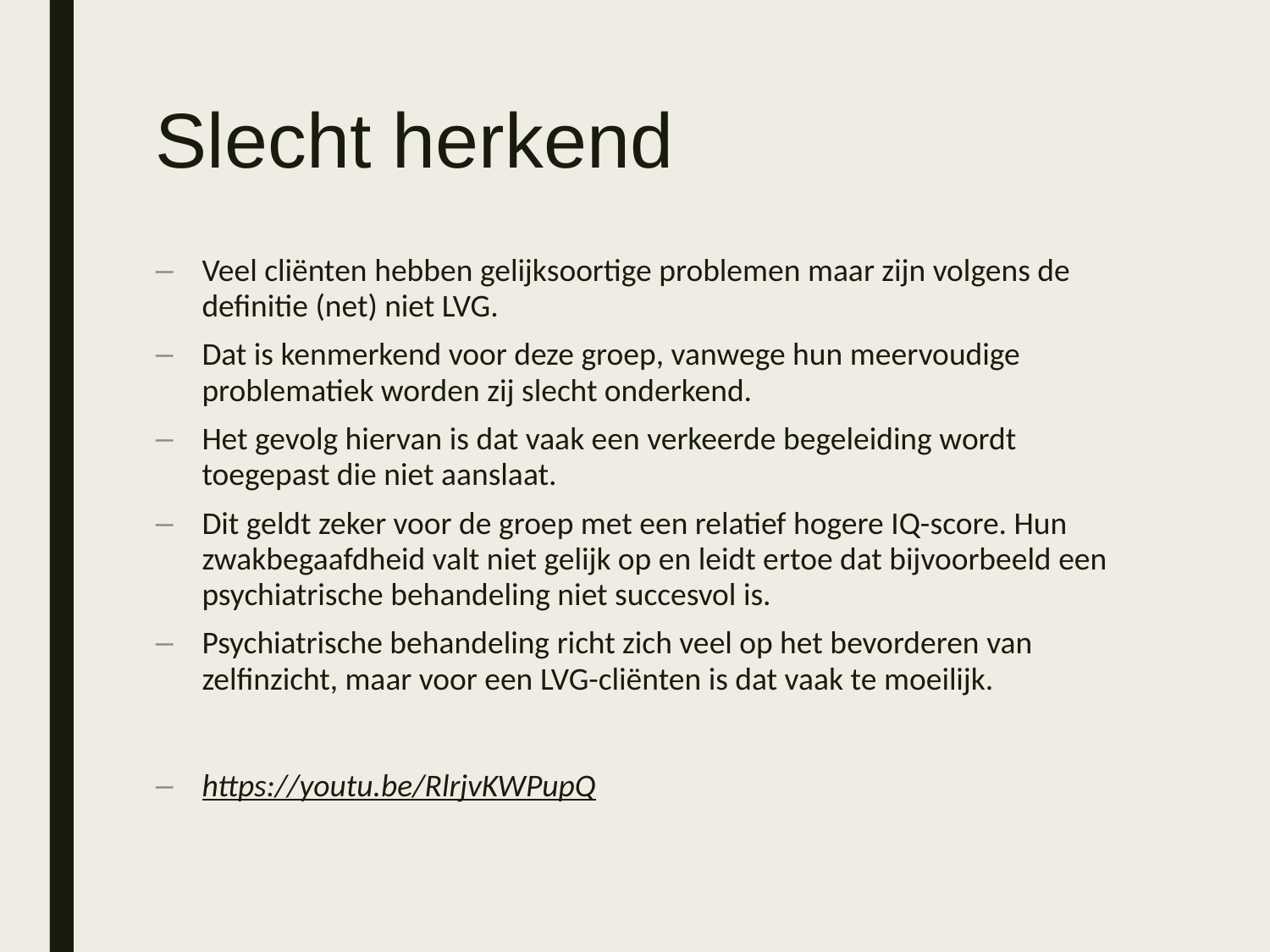

# Slecht herkend
Veel cliënten hebben gelijksoortige problemen maar zijn volgens de definitie (net) niet LVG.
Dat is kenmerkend voor deze groep, vanwege hun meervoudige problematiek worden zij slecht onderkend.
Het gevolg hiervan is dat vaak een verkeerde begeleiding wordt toegepast die niet aanslaat.
Dit geldt zeker voor de groep met een relatief hogere IQ-score. Hun zwakbegaafdheid valt niet gelijk op en leidt ertoe dat bijvoorbeeld een psychiatrische behandeling niet succesvol is.
Psychiatrische behandeling richt zich veel op het bevorderen van zelfinzicht, maar voor een LVG-cliënten is dat vaak te moeilijk.

https://youtu.be/RlrjvKWPupQ